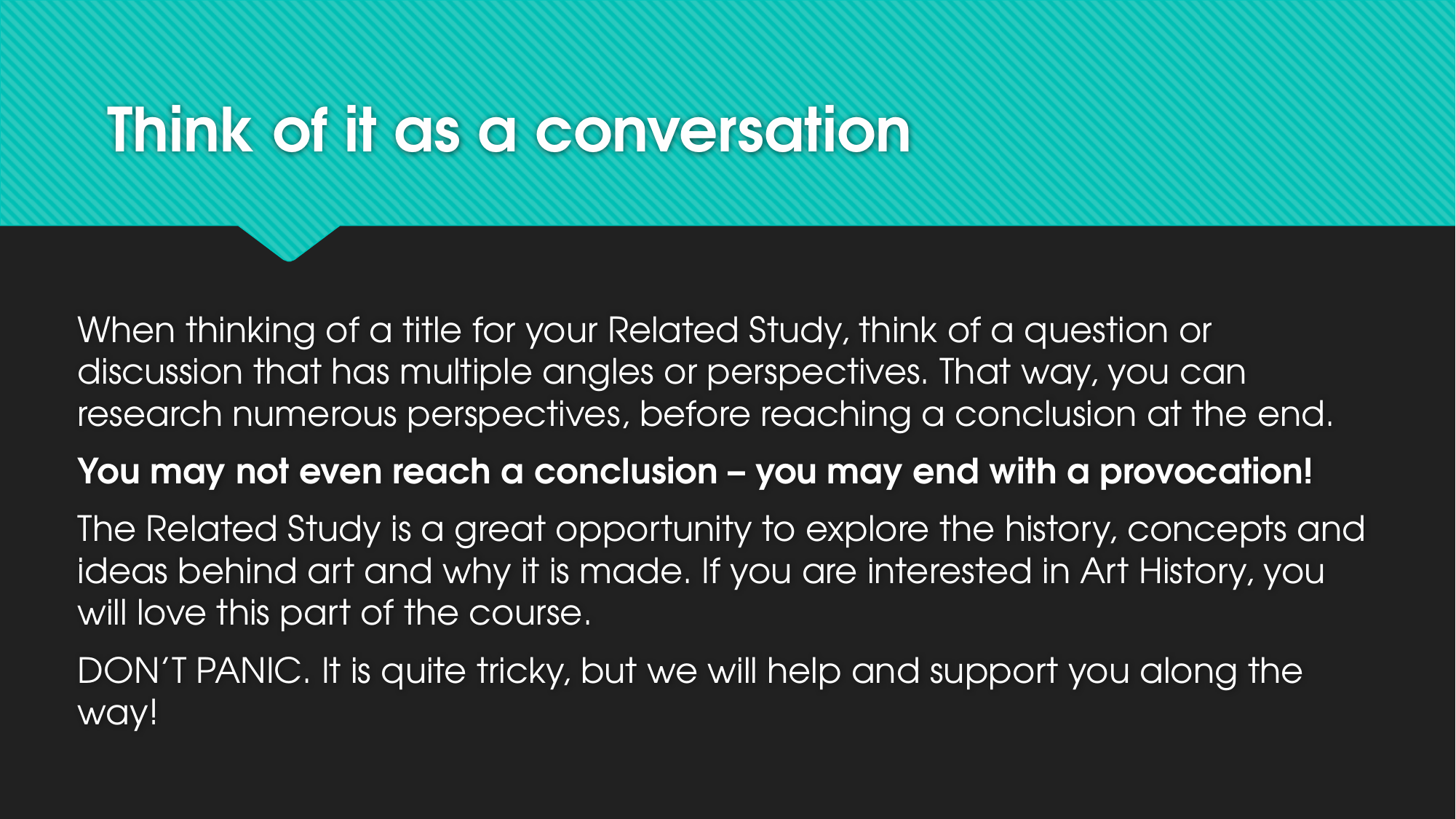

# Think of it as a conversation
When thinking of a title for your Related Study, think of a question or discussion that has multiple angles or perspectives. That way, you can research numerous perspectives, before reaching a conclusion at the end.
You may not even reach a conclusion – you may end with a provocation!
The Related Study is a great opportunity to explore the history, concepts and ideas behind art and why it is made. If you are interested in Art History, you will love this part of the course.
DON’T PANIC. It is quite tricky, but we will help and support you along the way!